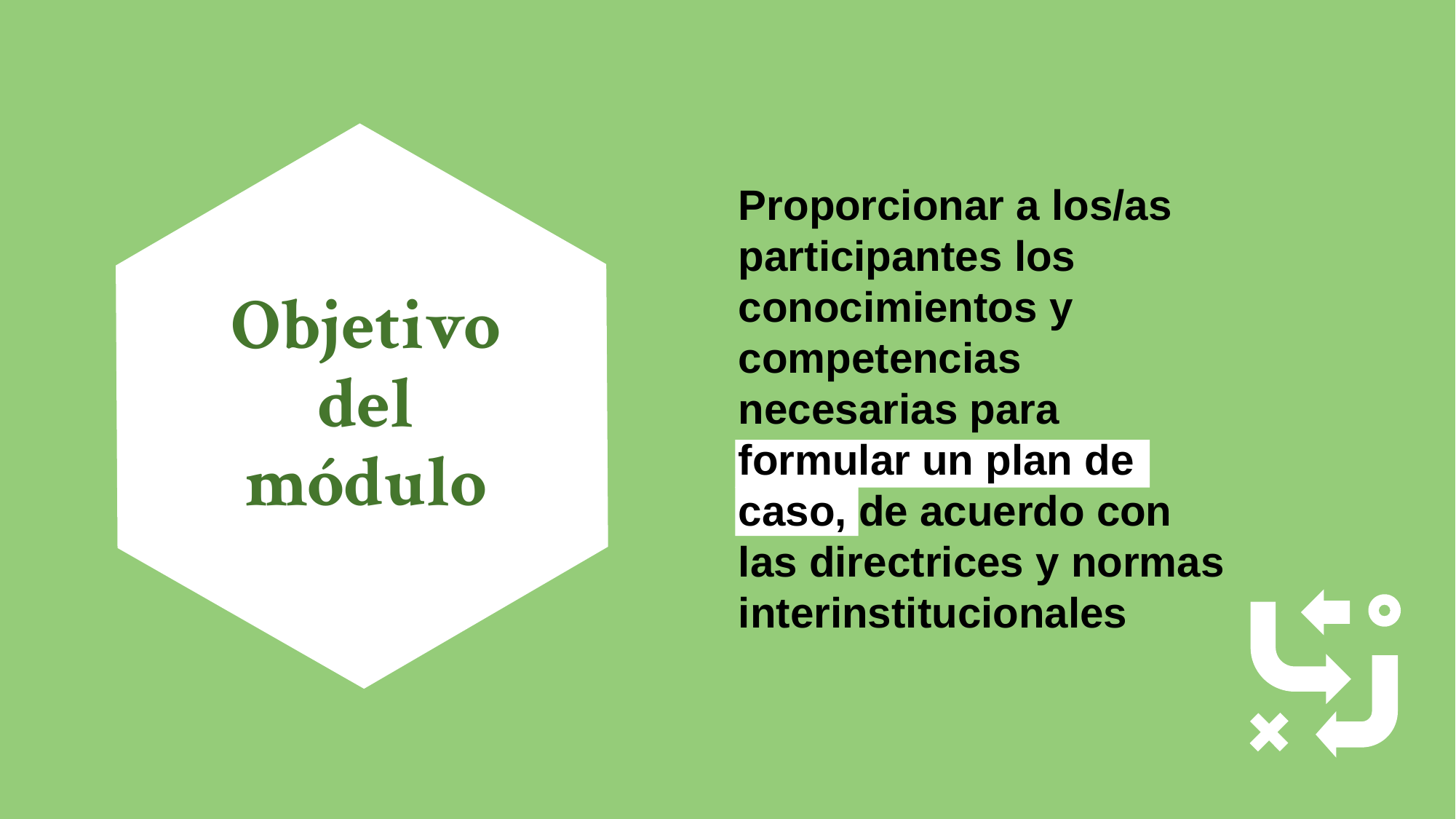

Proporcionar a los/as participantes los conocimientos y competencias necesarias para formular un plan de caso, de acuerdo con las directrices y normas interinstitucionales
# Objetivo del módulo